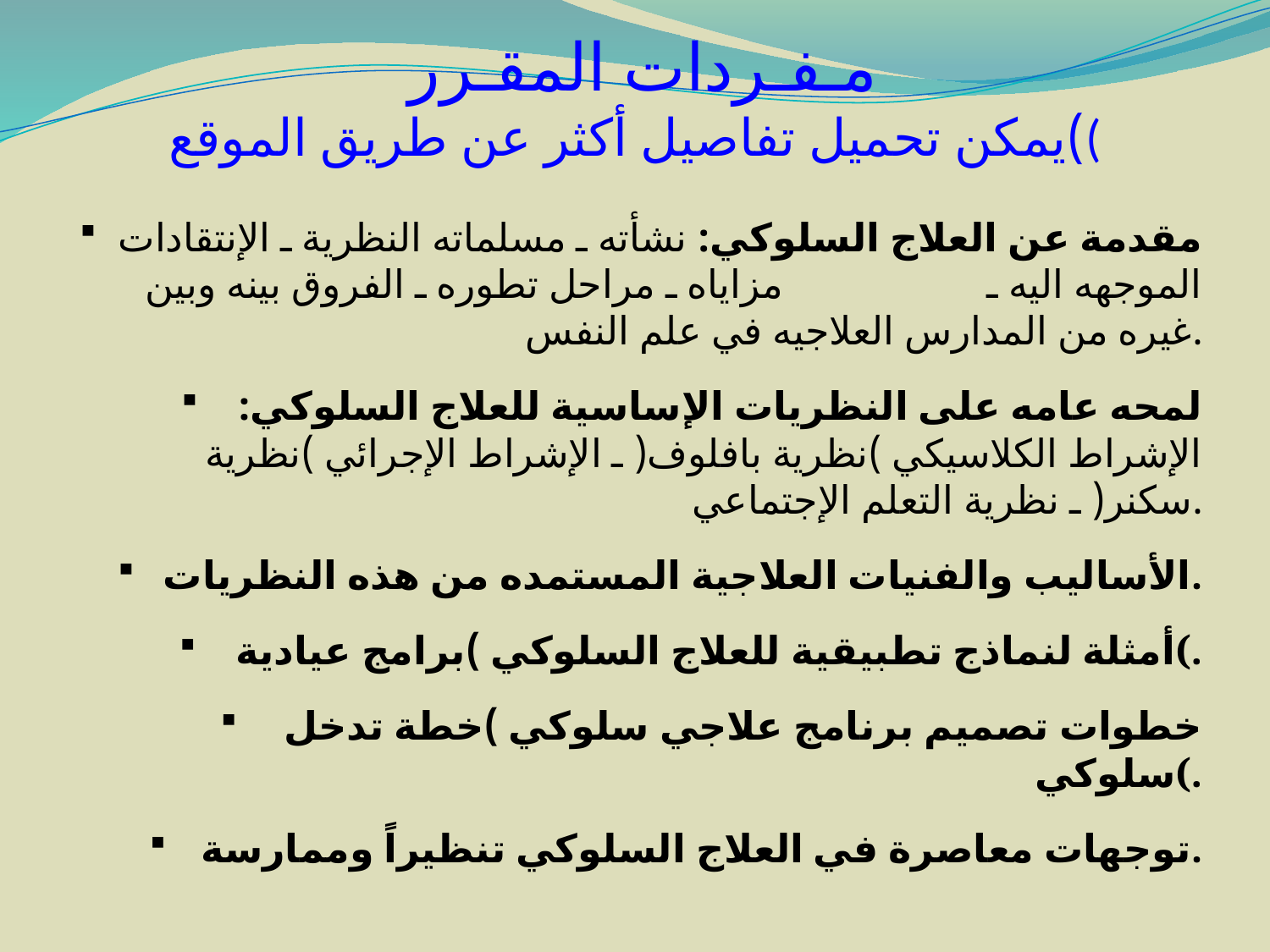

# مـفـردات المقـرر )يمكن تحميل تفاصيل أكثر عن طريق الموقع(
مقدمة عن العلاج السلوكي: نشأته ـ مسلماته النظرية ـ الإنتقادات الموجهه اليه ـ                    مزاياه ـ مراحل تطوره ـ الفروق بينه وبين غيره من المدارس العلاجيه في علم النفس.

لمحه عامه على النظريات الإساسية للعلاج السلوكي: الإشراط الكلاسيكي )نظرية بافلوف( ـ الإشراط الإجرائي )نظرية سكنر( ـ نظرية التعلم الإجتماعي.

الأساليب والفنيات العلاجية المستمده من هذه النظريات.

أمثلة لنماذج تطبيقية للعلاج السلوكي )برامج عيادية(.

خطوات تصميم برنامج علاجي سلوكي )خطة تدخل سلوكي(.

توجهات معاصرة في العلاج السلوكي تنظيراً وممارسة.